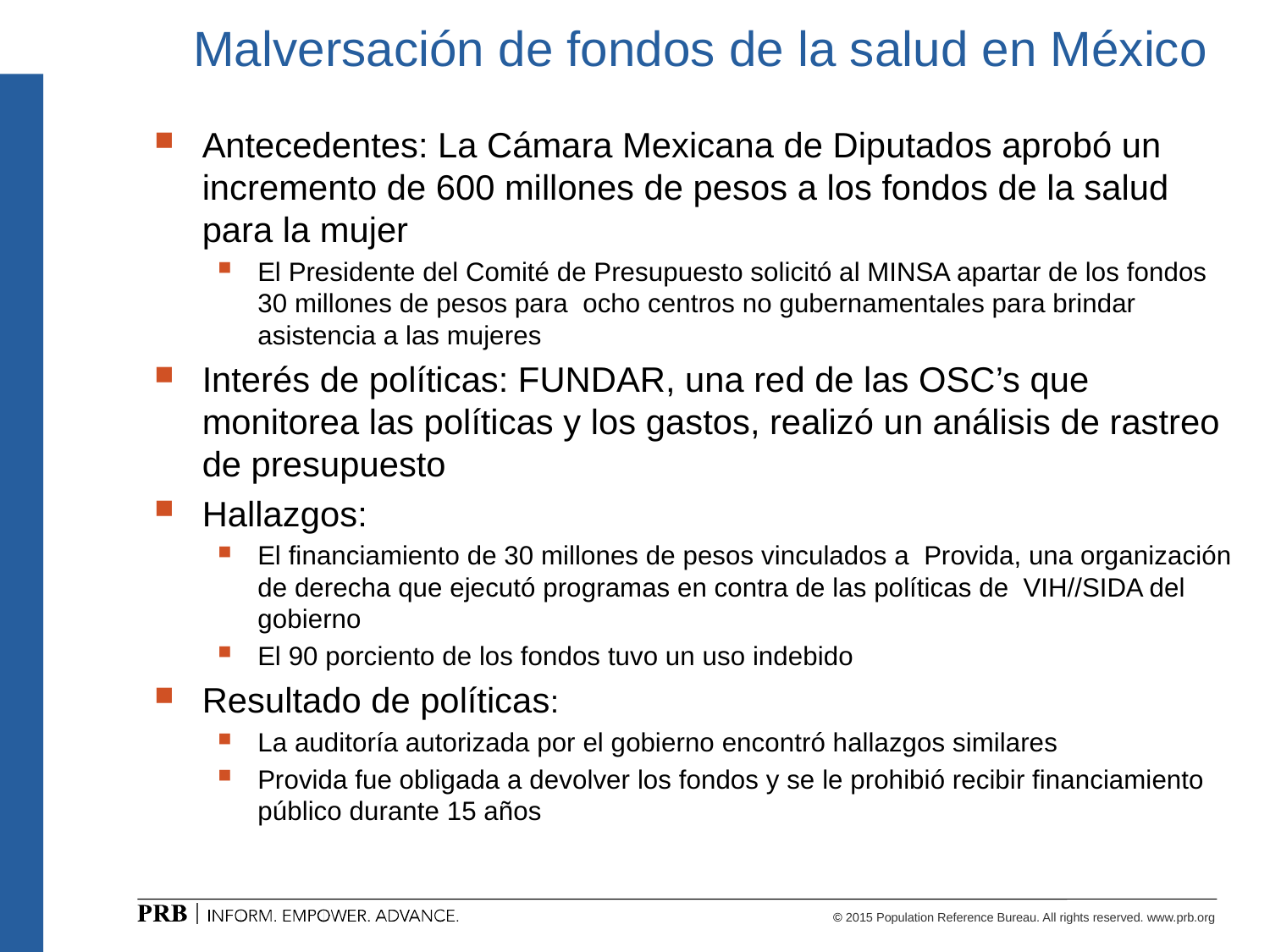

# Malversación de fondos de la salud en México
Antecedentes: La Cámara Mexicana de Diputados aprobó un incremento de 600 millones de pesos a los fondos de la salud para la mujer
El Presidente del Comité de Presupuesto solicitó al MINSA apartar de los fondos 30 millones de pesos para  ocho centros no gubernamentales para brindar asistencia a las mujeres
Interés de políticas: FUNDAR, una red de las OSC’s que monitorea las políticas y los gastos, realizó un análisis de rastreo de presupuesto
Hallazgos:
El financiamiento de 30 millones de pesos vinculados a  Provida, una organización de derecha que ejecutó programas en contra de las políticas de  VIH//SIDA del gobierno
El 90 porciento de los fondos tuvo un uso indebido
Resultado de políticas:
La auditoría autorizada por el gobierno encontró hallazgos similares
Provida fue obligada a devolver los fondos y se le prohibió recibir financiamiento público durante 15 años